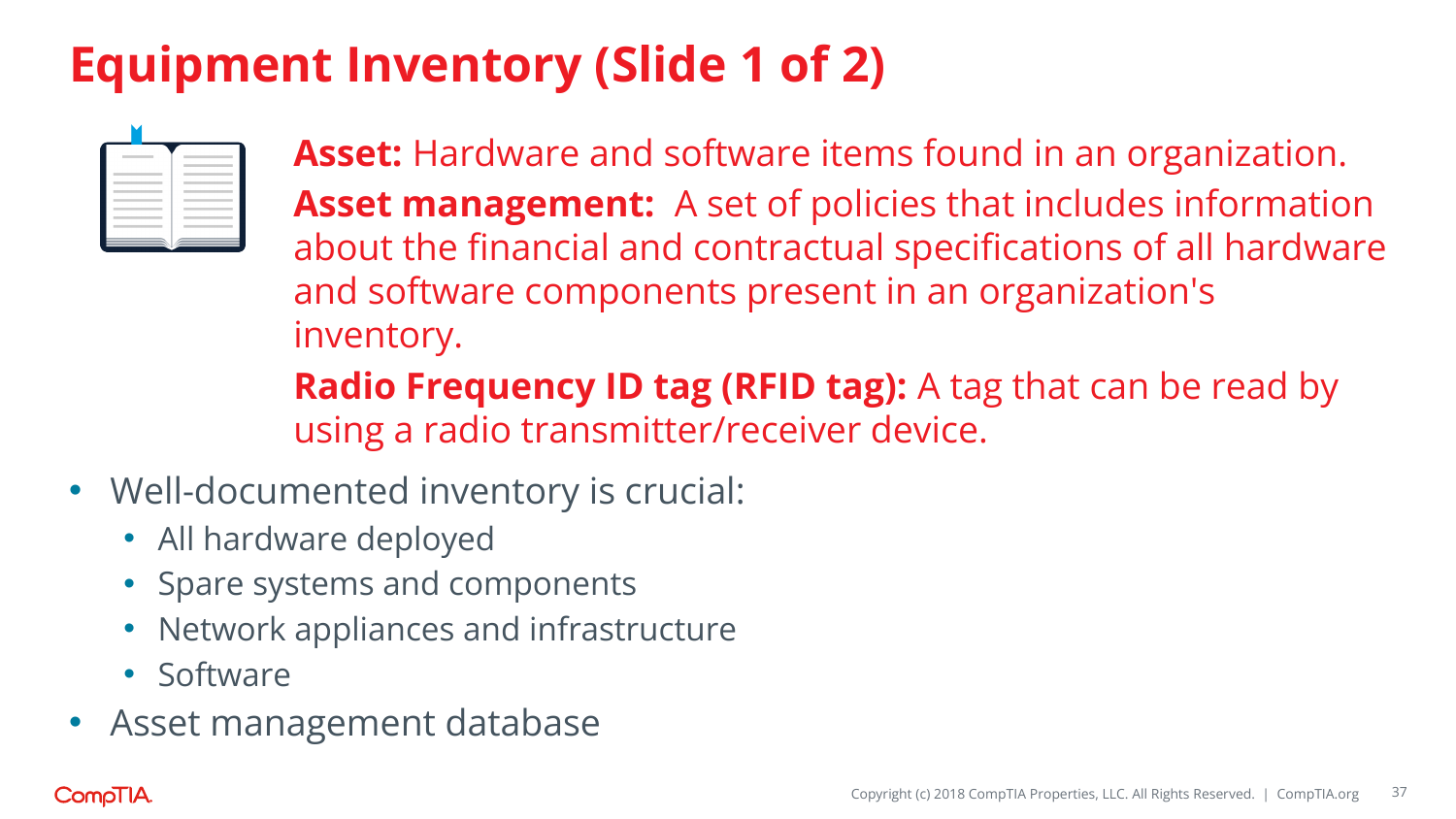

# Equipment Inventory (Slide 1 of 2)
Asset: Hardware and software items found in an organization.
Asset management:  A set of policies that includes information about the financial and contractual specifications of all hardware and software components present in an organization's inventory.
Radio Frequency ID tag (RFID tag): A tag that can be read by using a radio transmitter/receiver device.
Well-documented inventory is crucial:
All hardware deployed
Spare systems and components
Network appliances and infrastructure
Software
Asset management database
37